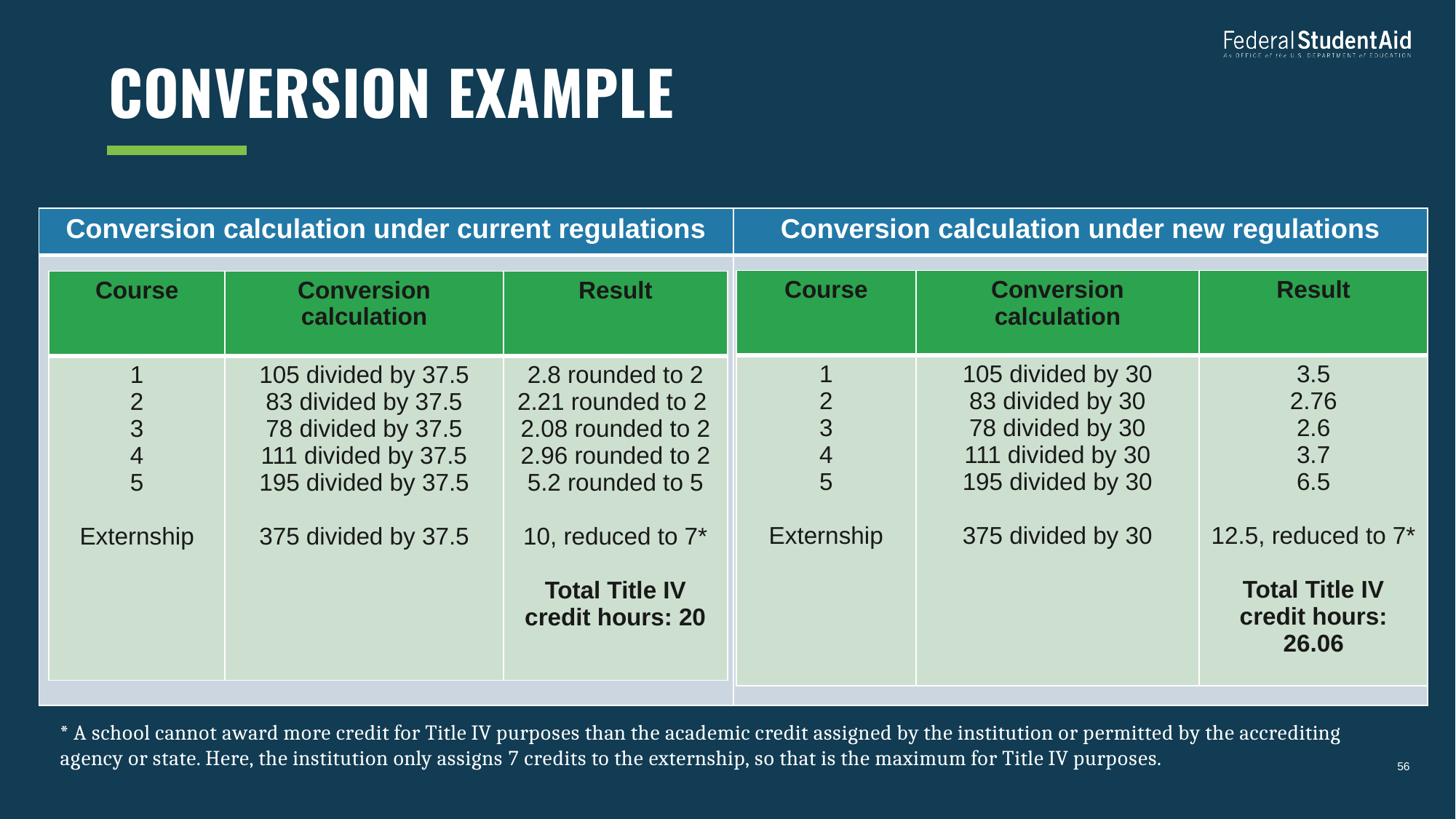

# Conversion example
| Conversion calculation under current regulations | Conversion calculation under new regulations |
| --- | --- |
|  |  |
| Course | Conversion calculation | Result |
| --- | --- | --- |
| 1 2 3 4 5 Externship | 105 divided by 30 83 divided by 30 78 divided by 30 111 divided by 30 195 divided by 30 375 divided by 30 | 3.5 2.76 2.6 3.7 6.5 12.5, reduced to 7\* Total Title IV credit hours: 26.06 |
| Course | Conversion calculation | Result |
| --- | --- | --- |
| 1 2 3 4 5 Externship | 105 divided by 37.5 83 divided by 37.5 78 divided by 37.5 111 divided by 37.5 195 divided by 37.5 375 divided by 37.5 | 2.8 rounded to 2 2.21 rounded to 2 2.08 rounded to 2 2.96 rounded to 2 5.2 rounded to 5 10, reduced to 7\* Total Title IV credit hours: 20 |
* A school cannot award more credit for Title IV purposes than the academic credit assigned by the institution or permitted by the accrediting agency or state. Here, the institution only assigns 7 credits to the externship, so that is the maximum for Title IV purposes.
56